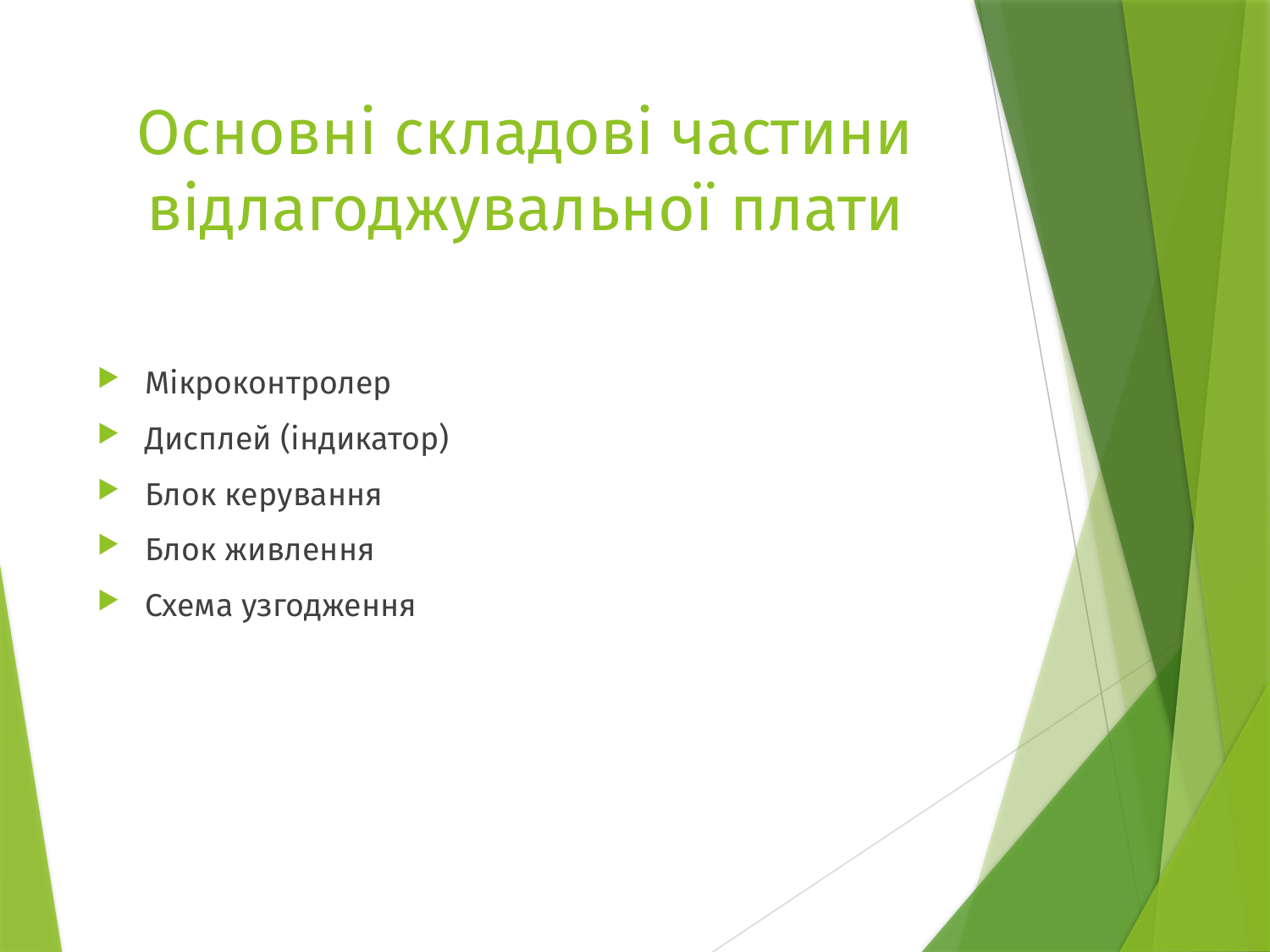

# Основні складові частини відлагоджувальної плати

Мікроконтролер
Дисплей (індикатор)
Блок керування
Блок живлення
Схема узгодження